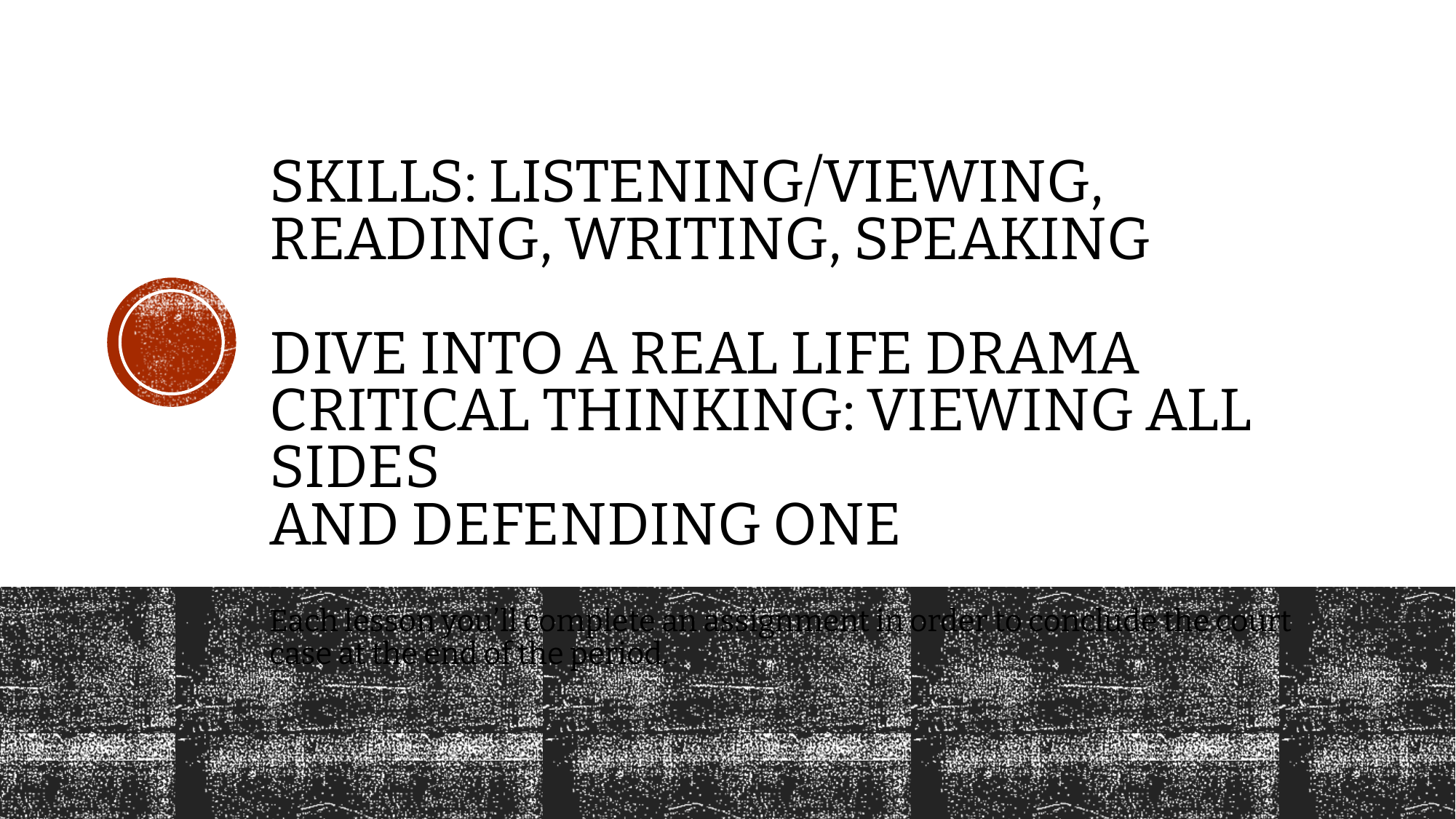

# Skills: Listening/viewing, reading, writing, speaking dive into a real life drama critical thinking: viewing all sides and defending one
Each lesson you’ll complete an assignment in order to conclude the court case at the end of the period.